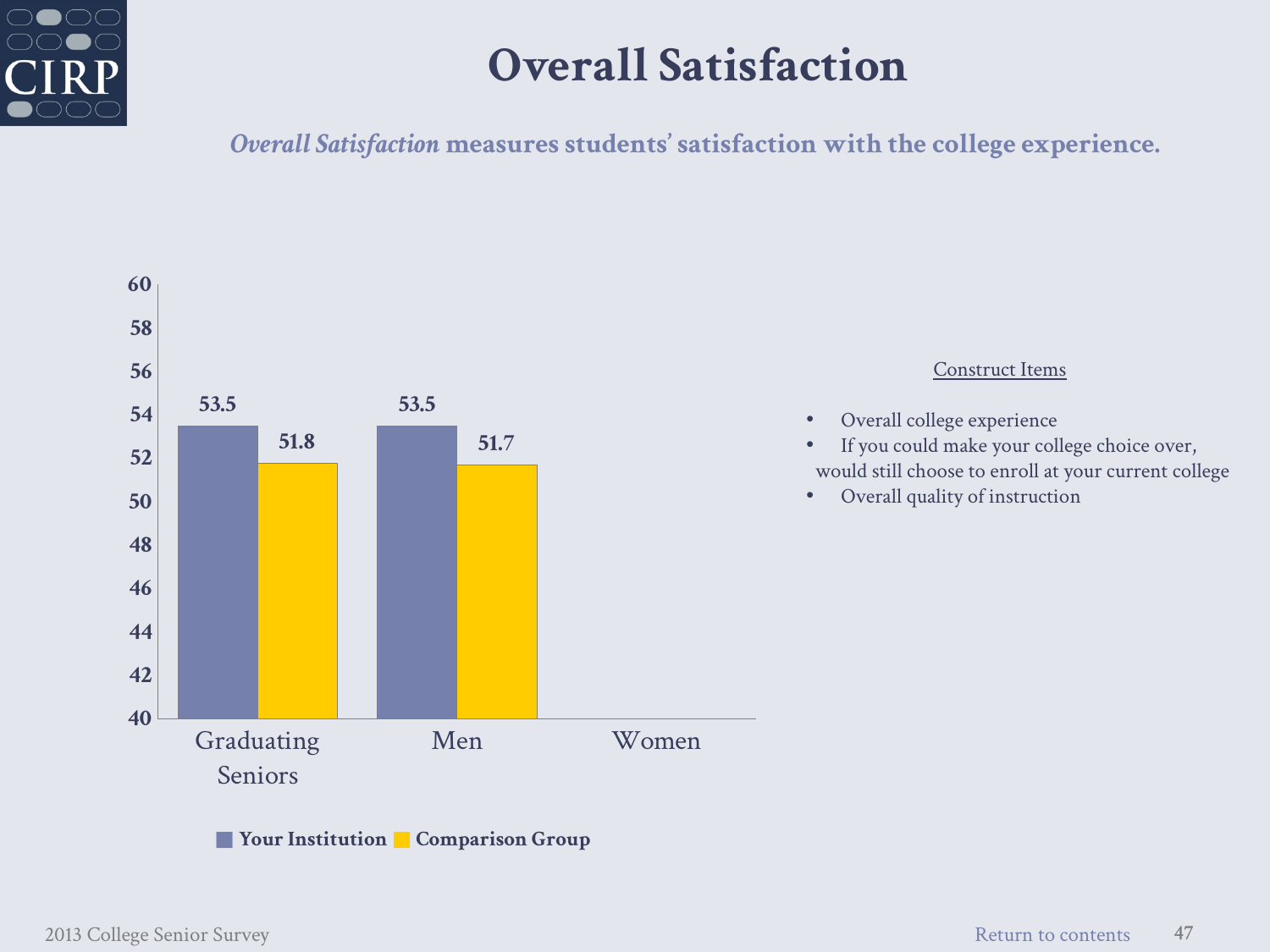

Overall Satisfaction
Overall Satisfaction measures students’ satisfaction with the college experience.

### Chart

| Category | Institution | Comparison |
|---|---|---|
| Graduating Seniors | 53.5 | 51.79 |
| Men | 53.5 | 51.7 |
| Women | 0.0 | 0.0 |
	Construct Items

 Overall college experience
 If you could make your college choice over,
  would still choose to enroll at your current college
 Overall quality of instruction

■ Your Institution ■ Comparison Group
2013 College Senior Survey
47
47